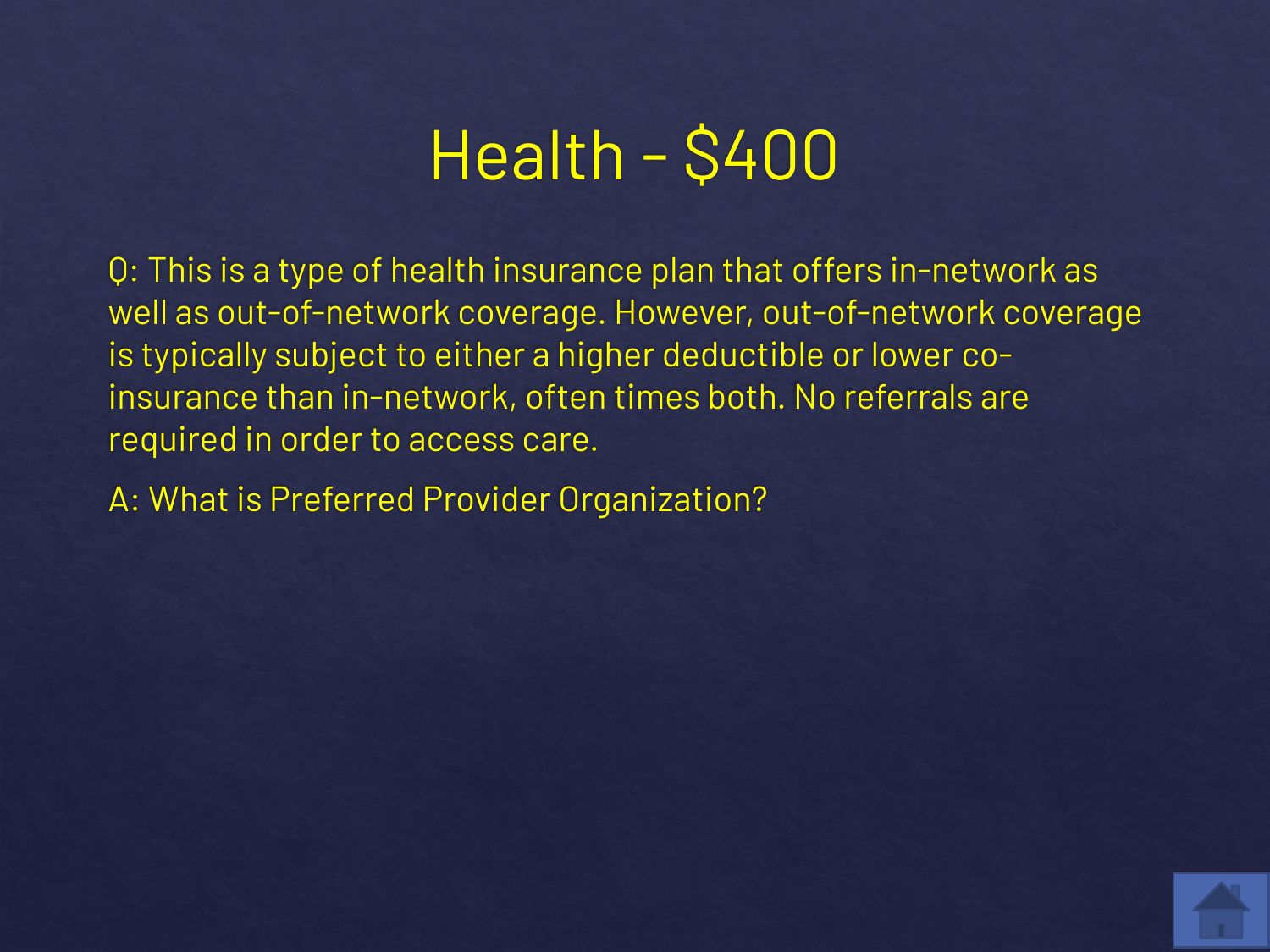

# Health - $400
Q: This is a type of health insurance plan that offers in-network as well as out-of-network coverage. However, out-of-network coverage is typically subject to either a higher deductible or lower co-insurance than in-network, often times both. No referrals are required in order to access care.
A: What is Preferred Provider Organization?